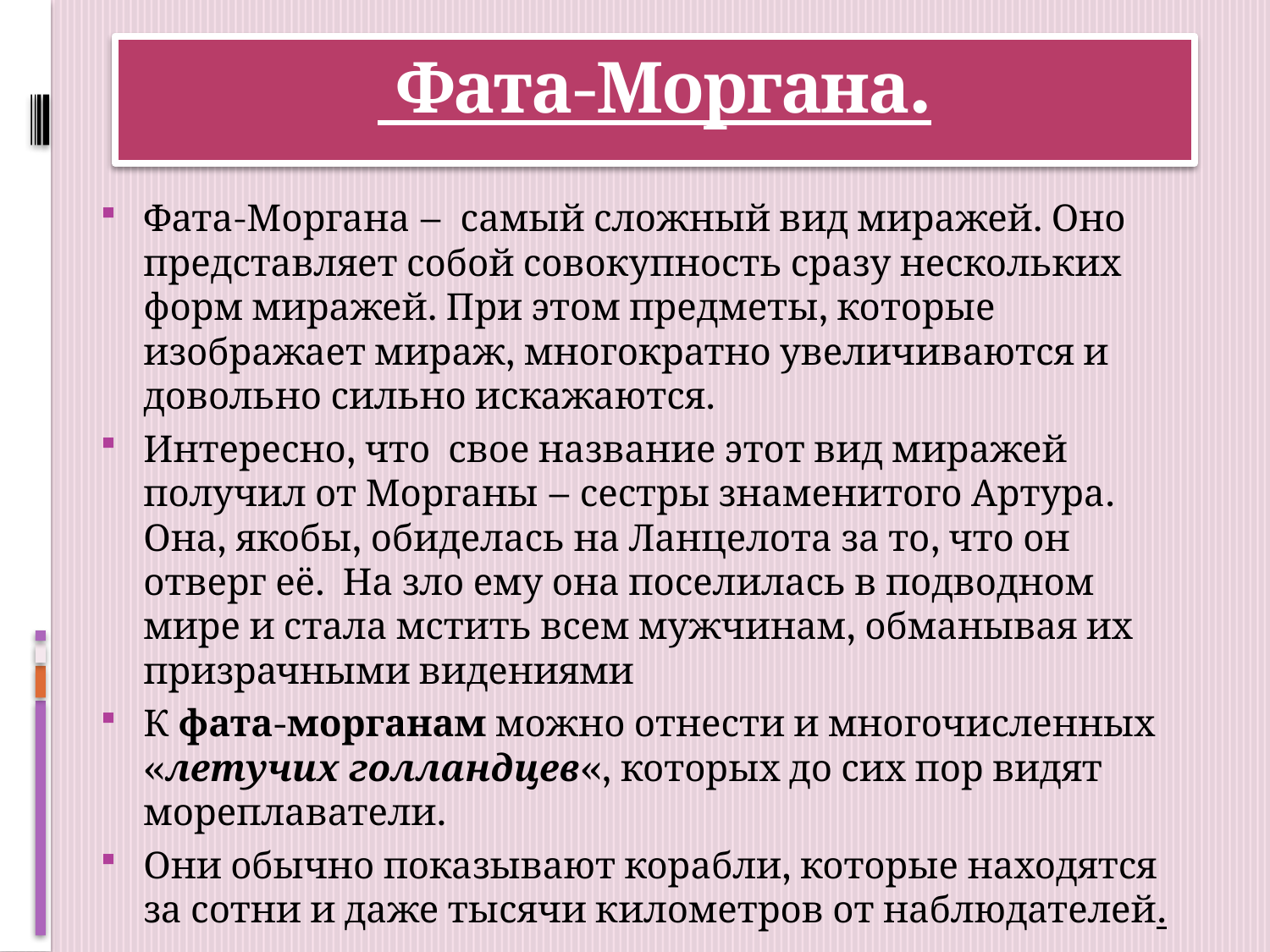

# Фата-Моргана.
Фата-Моргана –  самый сложный вид миражей. Оно представляет собой совокупность сразу нескольких форм миражей. При этом предметы, которые изображает мираж, многократно увеличиваются и довольно сильно искажаются.
Интересно, что  свое название этот вид миражей получил от Морганы – сестры знаменитого Артура. Она, якобы, обиделась на Ланцелота за то, что он отверг её.  На зло ему она поселилась в подводном мире и стала мстить всем мужчинам, обманывая их призрачными видениями
К фата-морганам можно отнести и многочисленных «летучих голландцев«, которых до сих пор видят мореплаватели.
Они обычно показывают корабли, которые находятся за сотни и даже тысячи километров от наблюдателей.